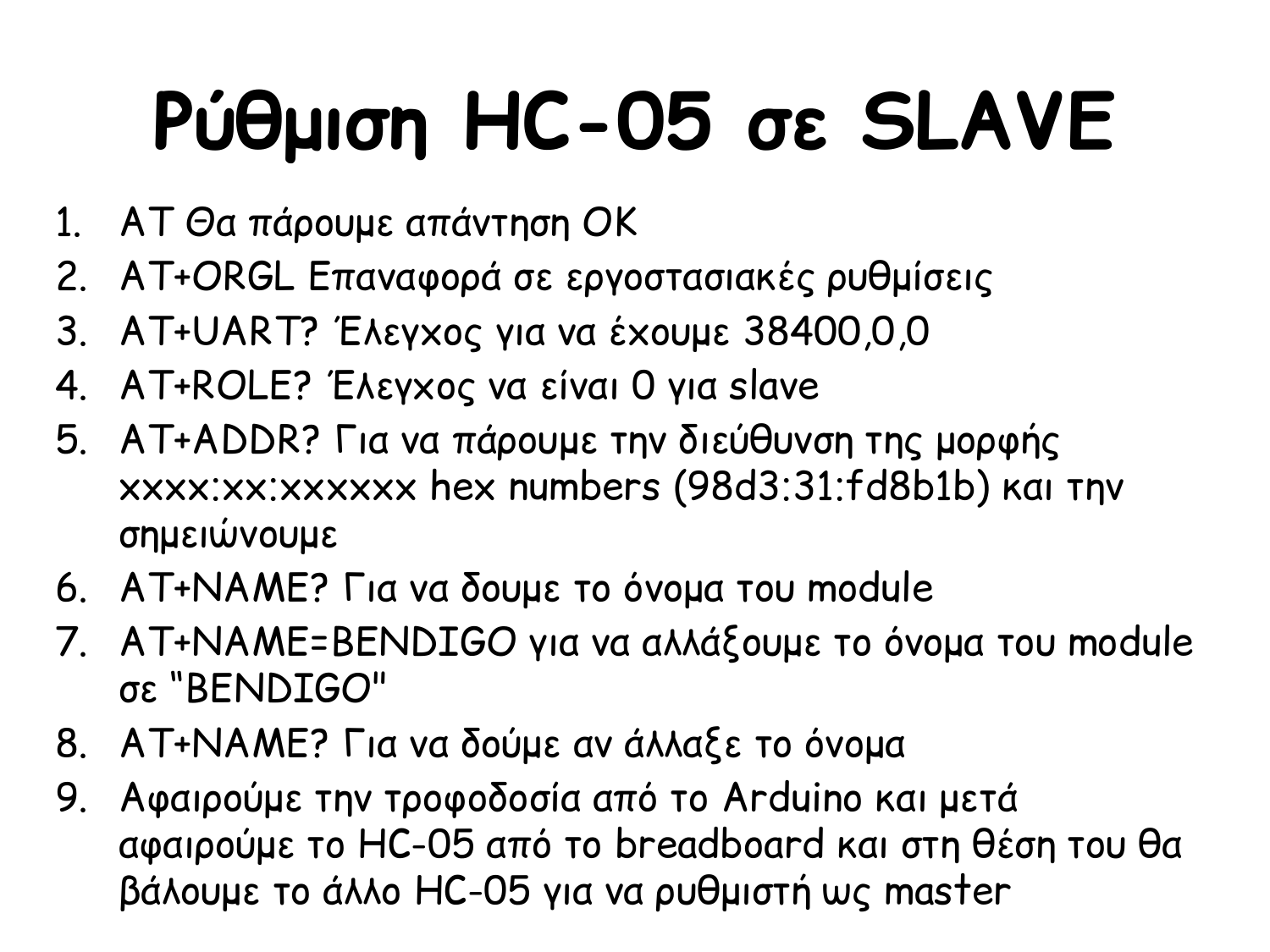

# Ρύθμιση HC-05 σε SLAVE
AT Θα πάρουμε απάντηση ΟΚ
AT+ORGL Επαναφορά σε εργοστασιακές ρυθμίσεις
AT+UART? Έλεγχος για να έχουμε 38400,0,0
AT+ROLE? Έλεγχος να είναι 0 για slave
AT+ADDR? Για να πάρουμε την διεύθυνση της μορφής xxxx:xx:xxxxxx hex numbers (98d3:31:fd8b1b) και την σημειώνουμε
AT+NAME? Για να δουμε το όνομα του module
AT+NAME=BENDIGO για να αλλάξουμε το όνομα του module σε “BENDIGO"
AT+NAME? Για να δούμε αν άλλαξε το όνομα
Αφαιρούμε την τροφοδοσία από το Arduino και μετά αφαιρούμε το HC-05 από το breadboard και στη θέση του θα βάλουμε το άλλο HC-05 για να ρυθμιστή ως master